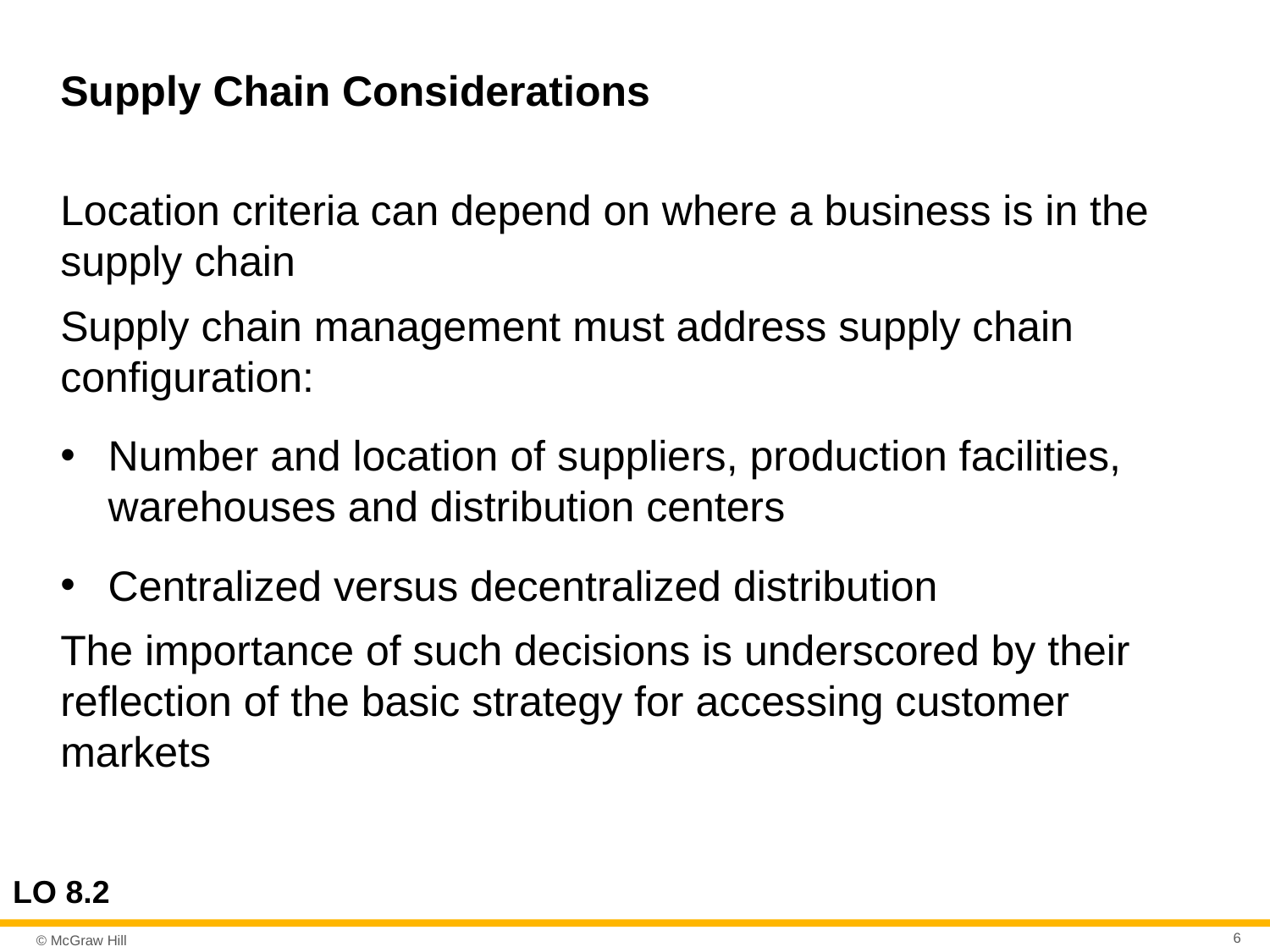

# Supply Chain Considerations
Location criteria can depend on where a business is in the supply chain
Supply chain management must address supply chain configuration:
Number and location of suppliers, production facilities, warehouses and distribution centers
Centralized versus decentralized distribution
The importance of such decisions is underscored by their reflection of the basic strategy for accessing customer markets
LO 8.2